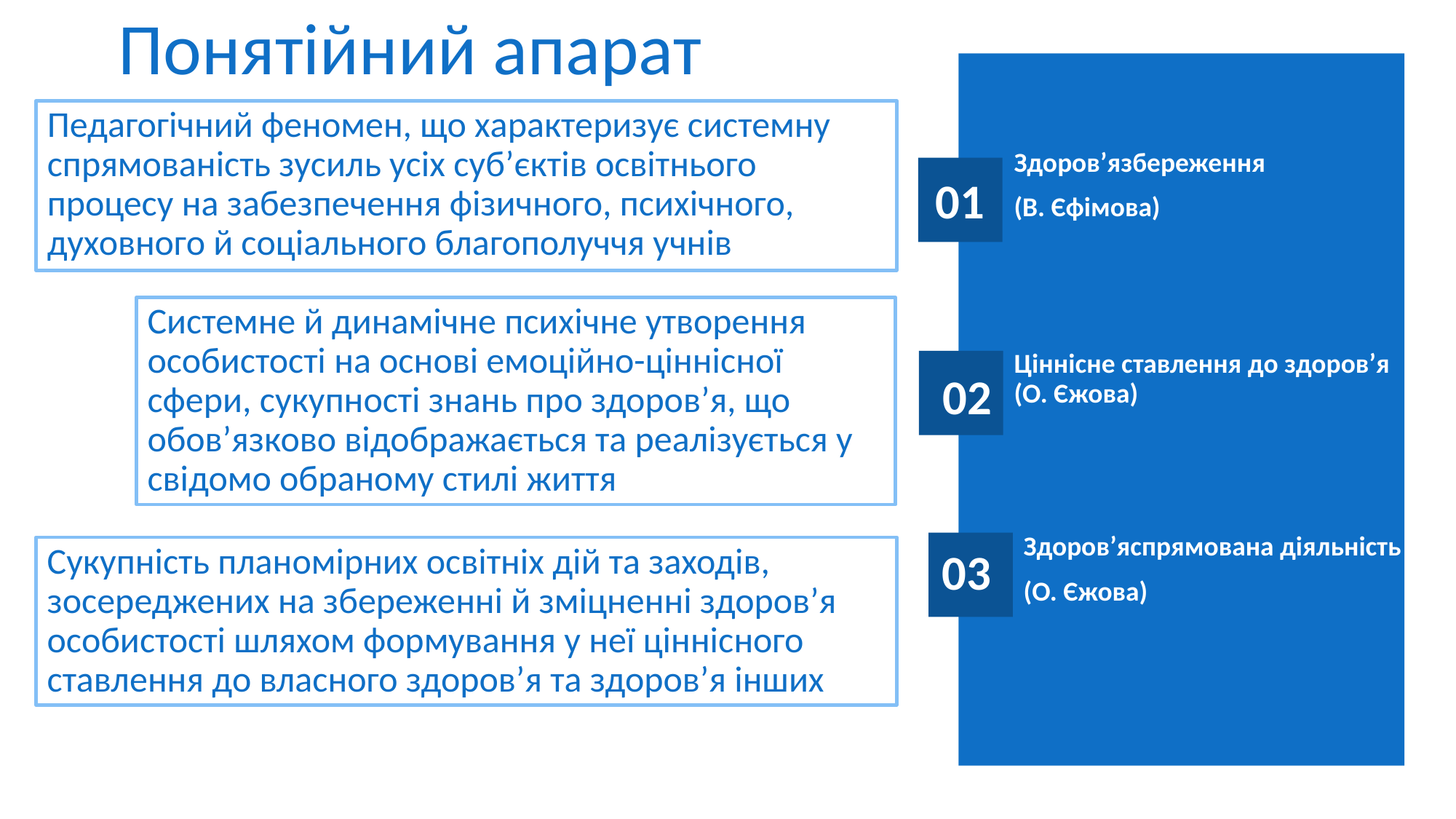

# Понятійний апарат
Педагогічний феномен, що характеризує системну спрямованість зусиль усіх суб’єктів освітнього процесу на забезпечення фізичного, психічного, духовного й соціального благополуччя учнів
Здоров’язбереження
(В. Єфімова)

01
Системне й динамічне психічне утворення особистості на основі емоційно-ціннісної сфери, сукупності знань про здоров’я, що обов’язково відображається та реалізується у свідомо обраному стилі життя
Ціннісне ставлення до здоров’я (О. Єжова)

02
Здоров’яспрямована діяльність
(О. Єжова)

03
Сукупність планомірних освітніх дій та заходів, зосереджених на збереженні й зміцненні здоров’я особистості шляхом формування у неї ціннісного ставлення до власного здоров’я та здоров’я інших